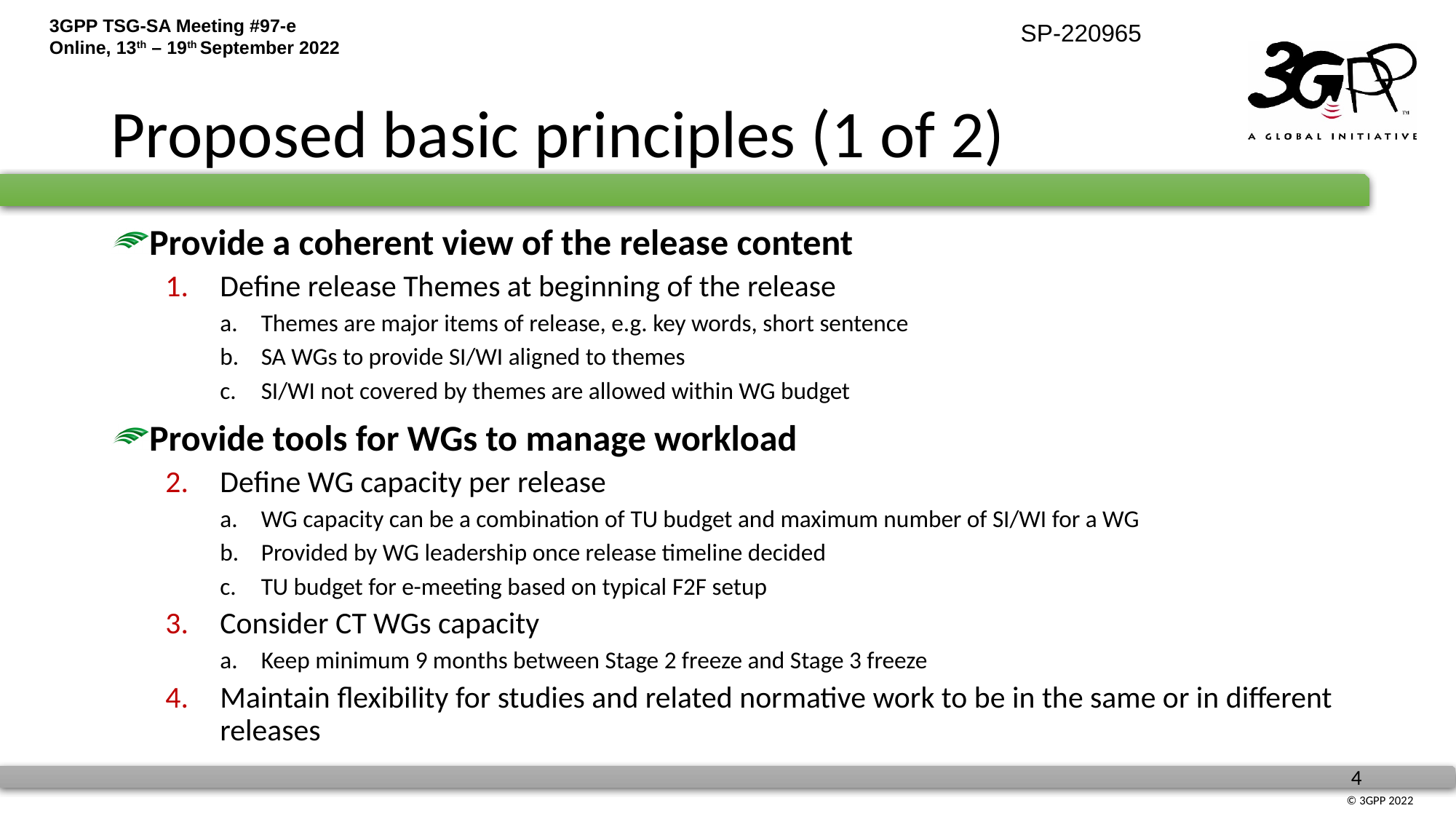

# Proposed basic principles (1 of 2)
Provide a coherent view of the release content
Define release Themes at beginning of the release
Themes are major items of release, e.g. key words, short sentence
SA WGs to provide SI/WI aligned to themes
SI/WI not covered by themes are allowed within WG budget
Provide tools for WGs to manage workload
Define WG capacity per release
WG capacity can be a combination of TU budget and maximum number of SI/WI for a WG
Provided by WG leadership once release timeline decided
TU budget for e-meeting based on typical F2F setup
Consider CT WGs capacity
Keep minimum 9 months between Stage 2 freeze and Stage 3 freeze
Maintain flexibility for studies and related normative work to be in the same or in different releases